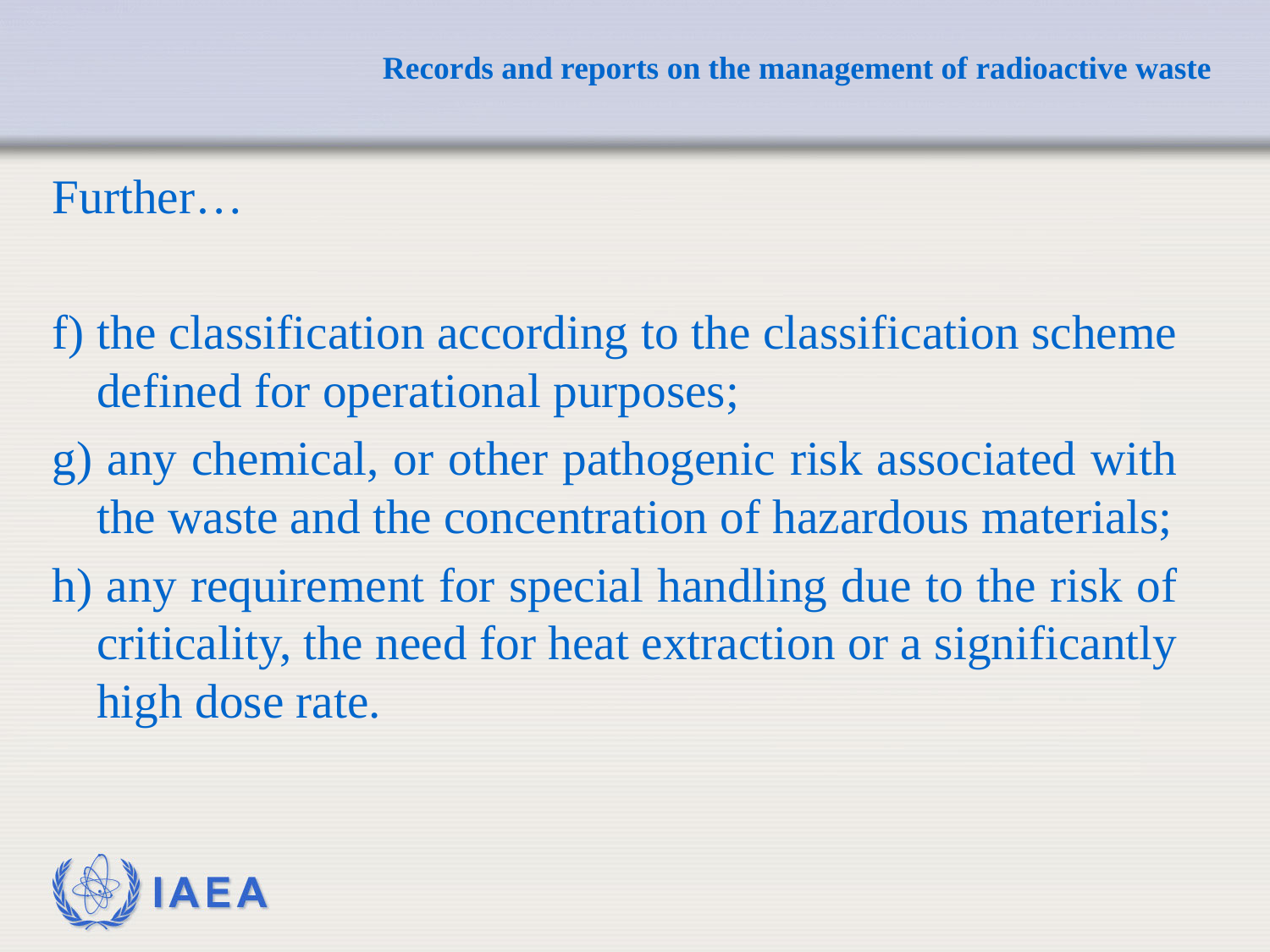

# Records and reports on the management of radioactive waste
Further…

f) the classification according to the classification scheme defined for operational purposes;
g) any chemical, or other pathogenic risk associated with the waste and the concentration of hazardous materials;
h) any requirement for special handling due to the risk of criticality, the need for heat extraction or a significantly high dose rate.